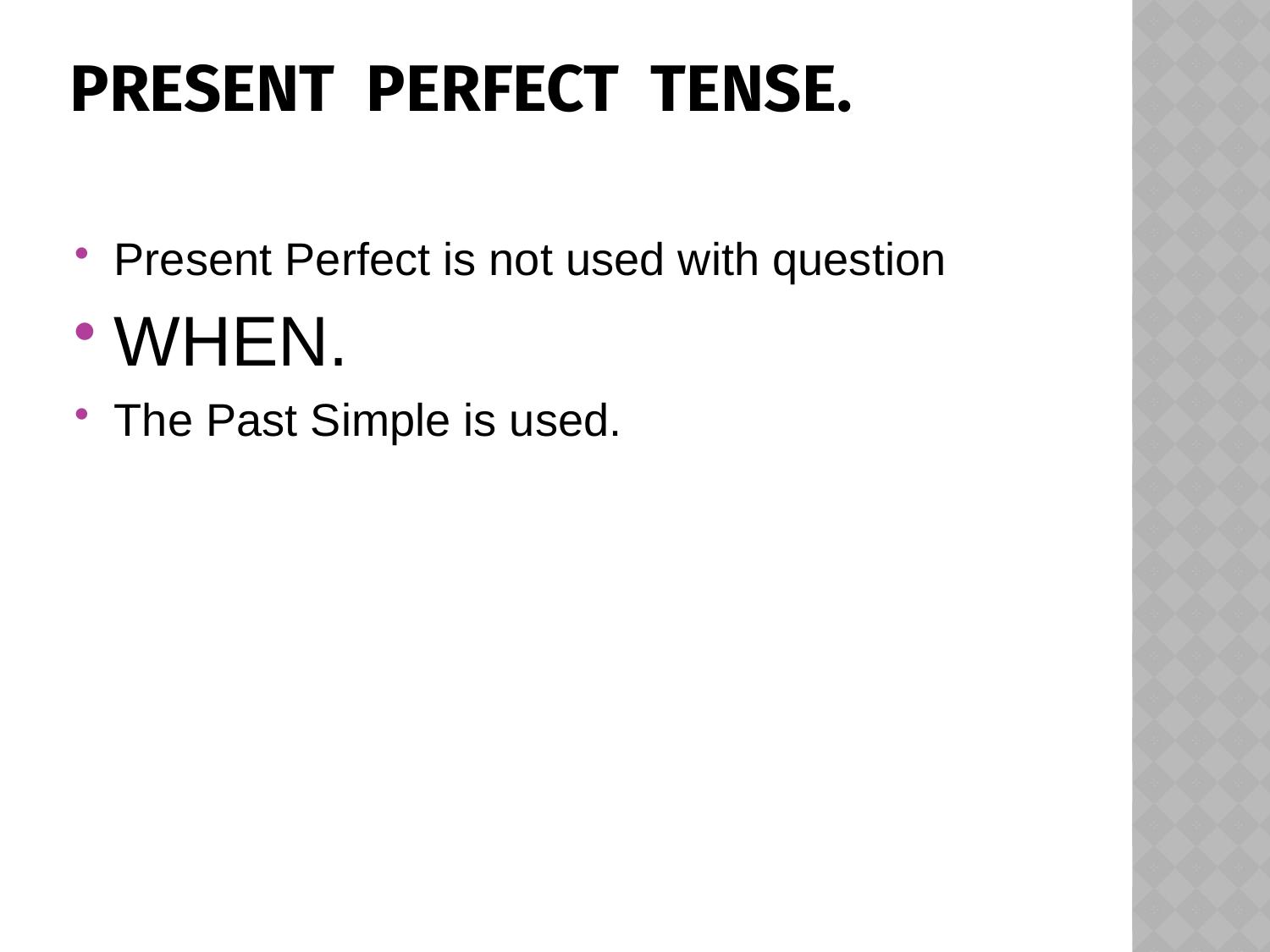

# Present  Perfect  Tense.
Present Perfect is not used with question
WHEN.
The Past Simple is used.